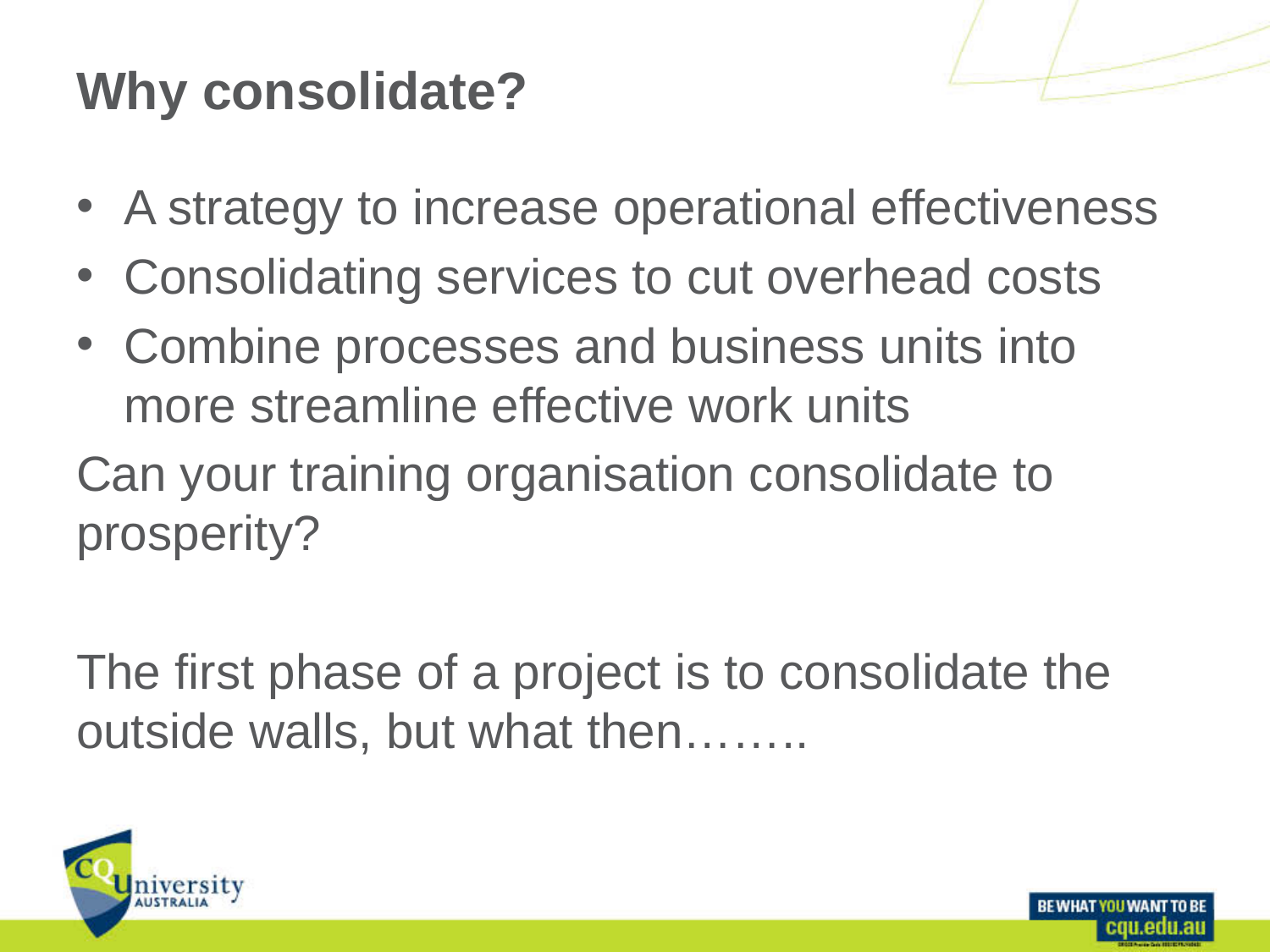

# Why consolidate?
A strategy to increase operational effectiveness
Consolidating services to cut overhead costs
Combine processes and business units into more streamline effective work units
Can your training organisation consolidate to prosperity?

The first phase of a project is to consolidate the outside walls, but what then……..